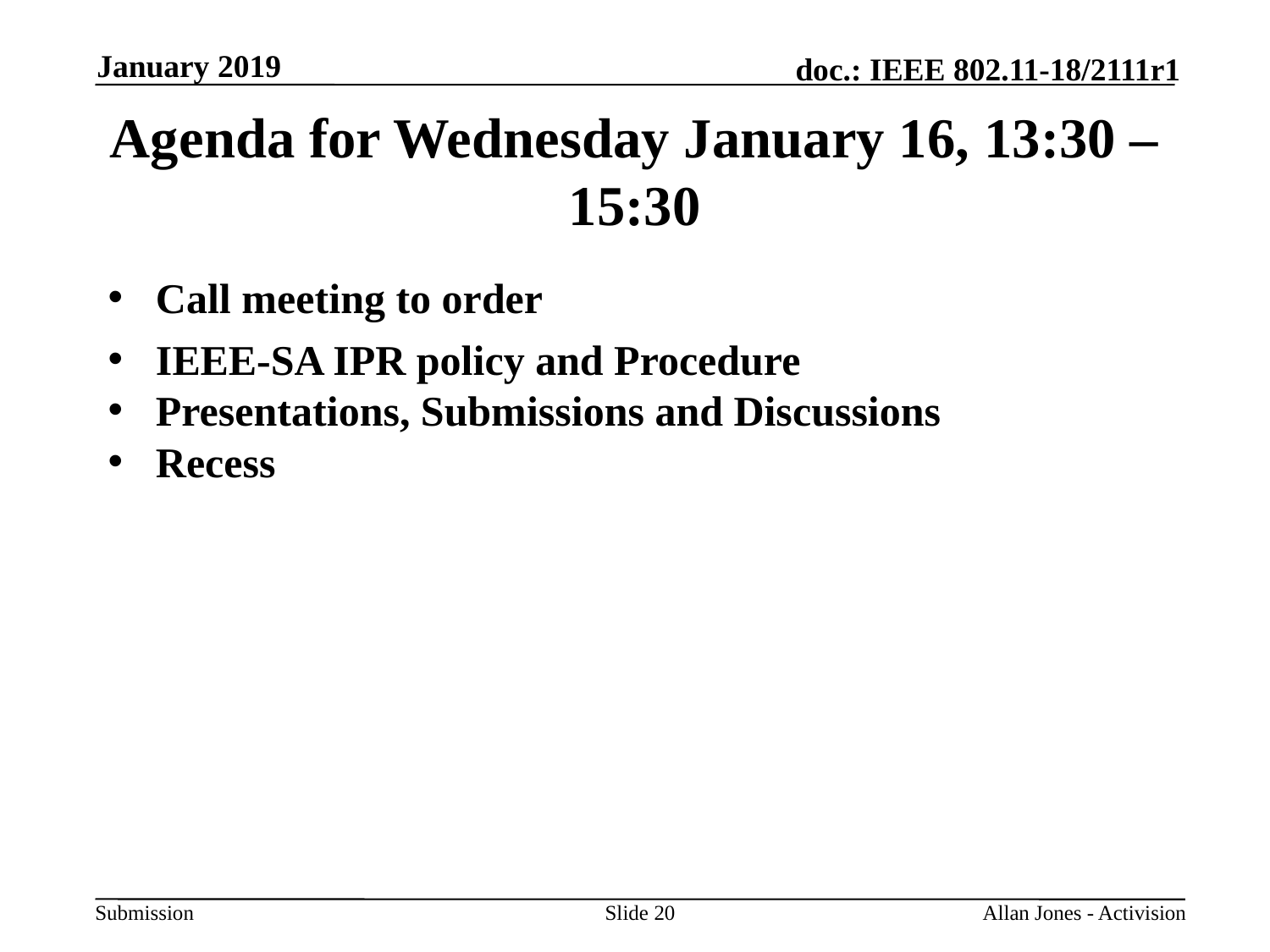

January 2019
# Agenda for Wednesday January 16, 13:30 – 15:30
Call meeting to order
IEEE-SA IPR policy and Procedure
Presentations, Submissions and Discussions
Recess

Slide 20
Allan Jones - Activision